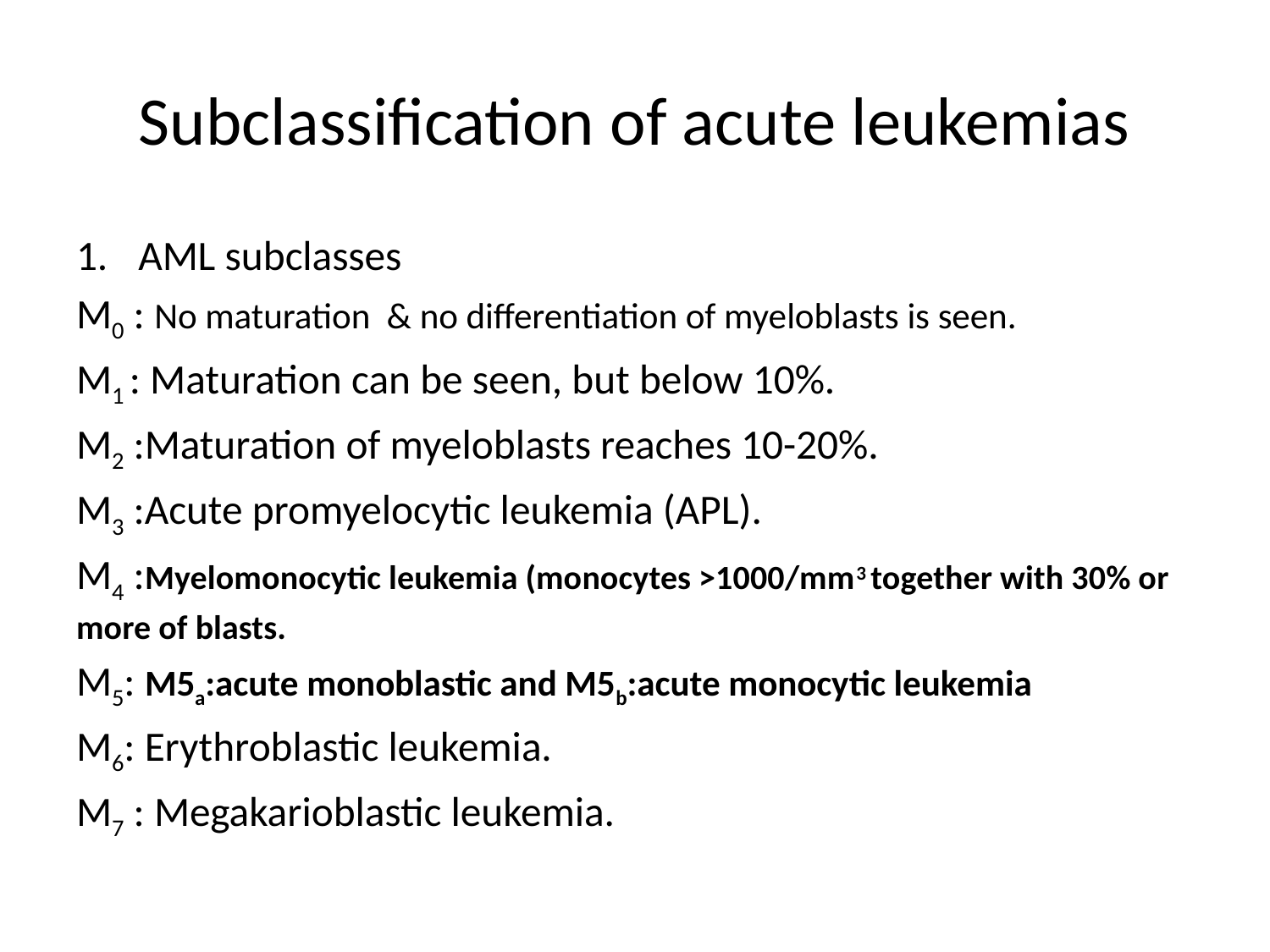

# Subclassification of acute leukemias
AML subclasses
M0 : No maturation  & no differentiation of myeloblasts is seen.
M1 : Maturation can be seen, but below 10%.
M2 :Maturation of myeloblasts reaches 10-20%.
M3 :Acute promyelocytic leukemia (APL).
M4 :Myelomonocytic leukemia (monocytes >1000/mm3 together with 30% or more of blasts.
M5: M5a:acute monoblastic and M5b:acute monocytic leukemia
M6: Erythroblastic leukemia.
M7 : Megakarioblastic leukemia.